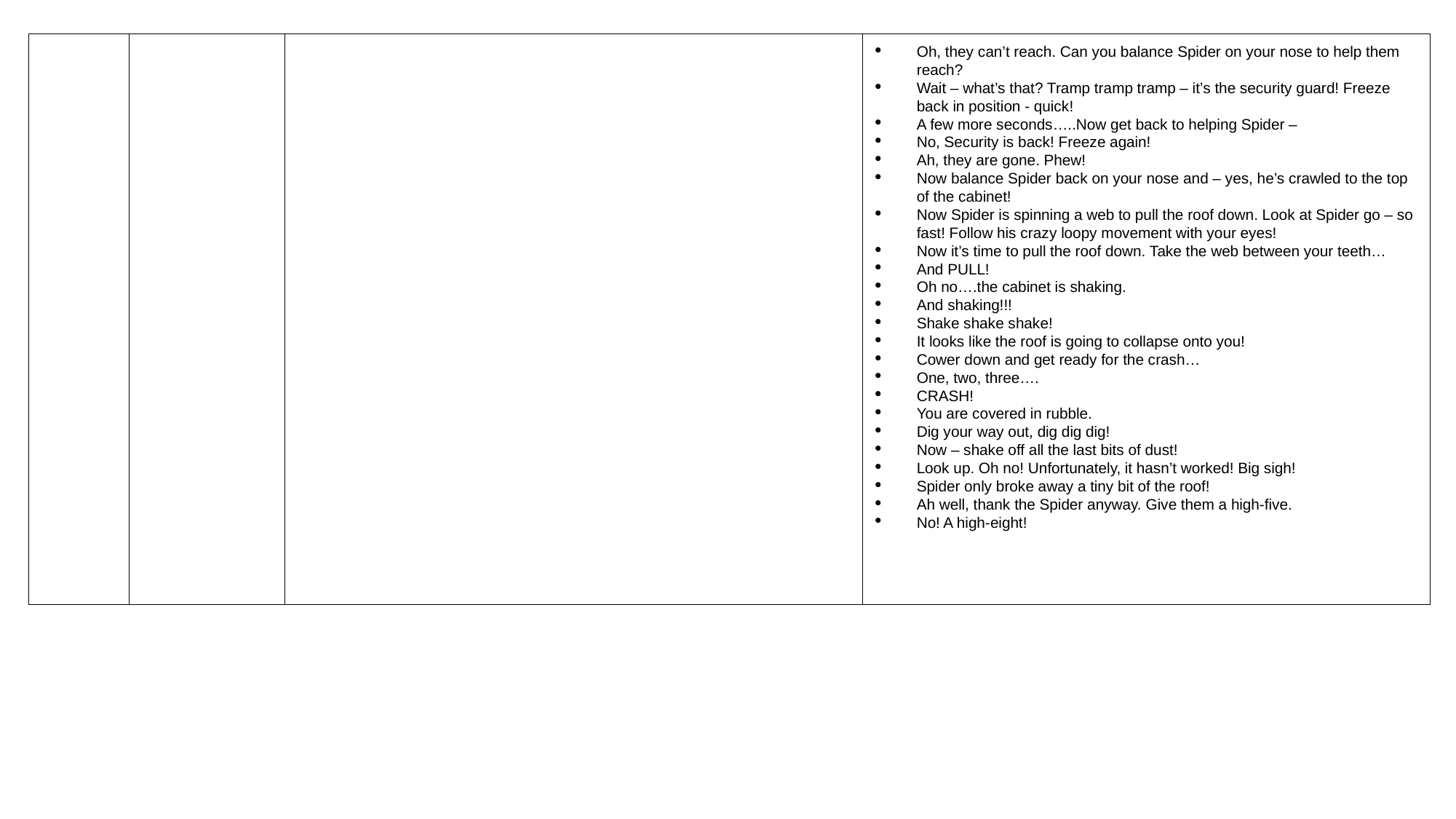

|  |  |  | Oh, they can’t reach. Can you balance Spider on your nose to help them reach? Wait – what’s that? Tramp tramp tramp – it’s the security guard! Freeze back in position - quick! A few more seconds…..Now get back to helping Spider – No, Security is back! Freeze again! Ah, they are gone. Phew! Now balance Spider back on your nose and – yes, he’s crawled to the top of the cabinet! Now Spider is spinning a web to pull the roof down. Look at Spider go – so fast! Follow his crazy loopy movement with your eyes! Now it’s time to pull the roof down. Take the web between your teeth… And PULL! Oh no….the cabinet is shaking. And shaking!!! Shake shake shake! It looks like the roof is going to collapse onto you! Cower down and get ready for the crash… One, two, three…. CRASH! You are covered in rubble. Dig your way out, dig dig dig! Now – shake off all the last bits of dust! Look up. Oh no! Unfortunately, it hasn’t worked! Big sigh! Spider only broke away a tiny bit of the roof! Ah well, thank the Spider anyway. Give them a high-five. No! A high-eight! |
| --- | --- | --- | --- |